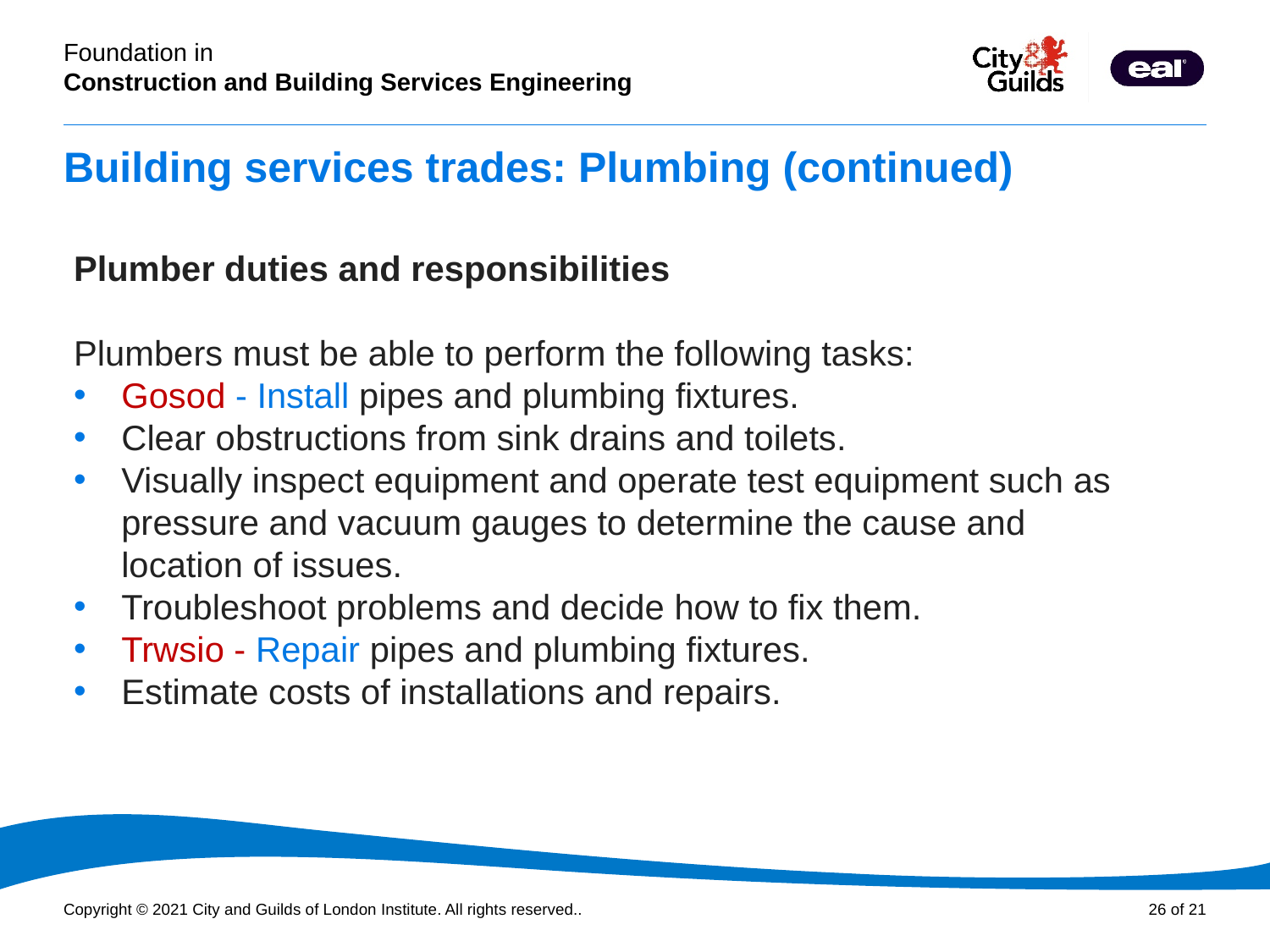

# Building services trades: Plumbing (continued)
Plumber duties and responsibilities

Plumbers must be able to perform the following tasks:
Gosod - Install pipes and plumbing fixtures.
Clear obstructions from sink drains and toilets.
Visually inspect equipment and operate test equipment such as pressure and vacuum gauges to determine the cause and location of issues.
Troubleshoot problems and decide how to fix them.
Trwsio - Repair pipes and plumbing fixtures.
Estimate costs of installations and repairs.